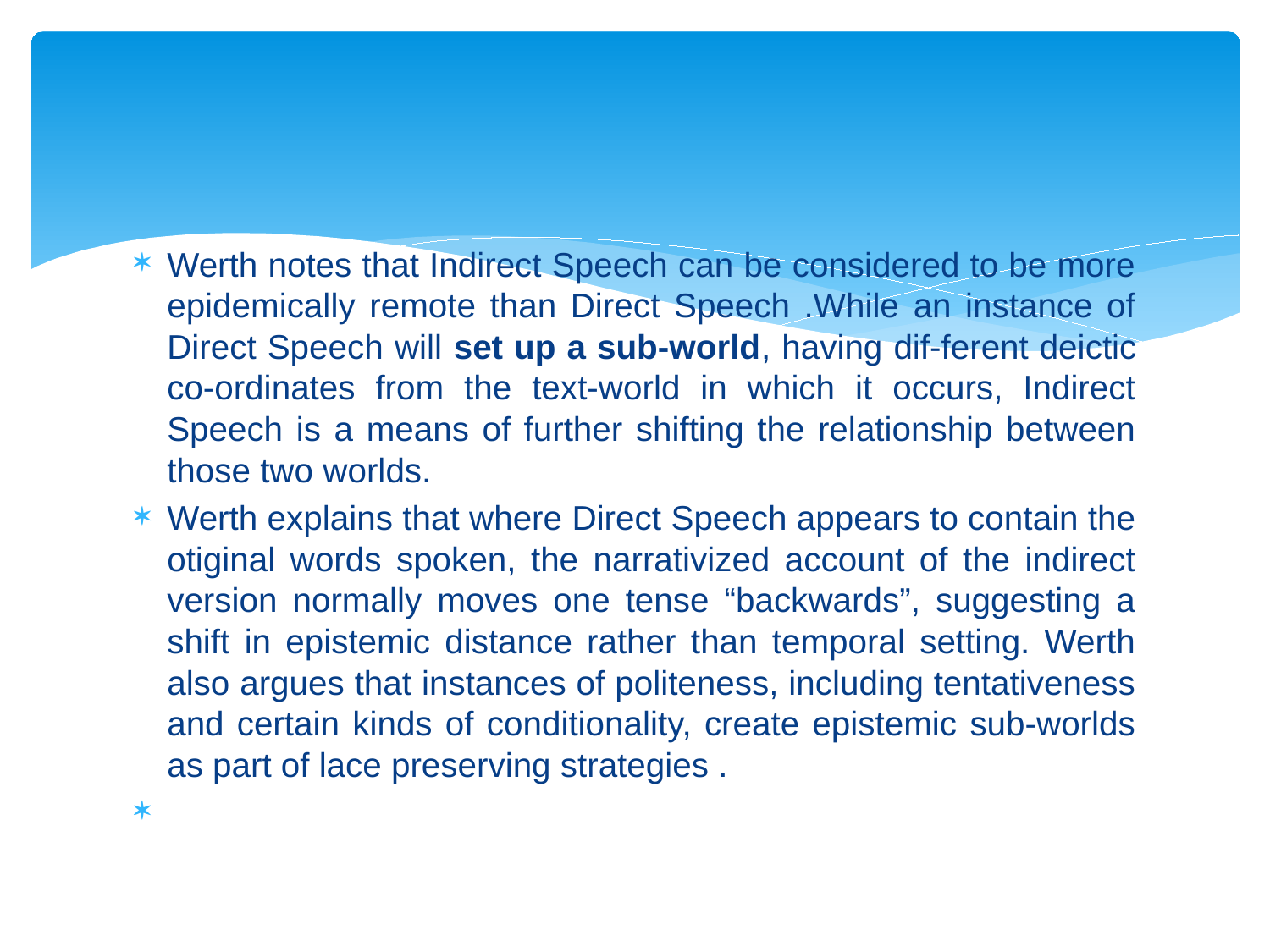

#
Werth notes that Indirect Speech can be considered to be more epidemically remote than Direct Speech .While an instance of Direct Speech will set up a sub-world, having dif-ferent deictic co-ordinates from the text-world in which it occurs, Indirect Speech is a means of further shifting the relationship between those two worlds.
Werth explains that where Direct Speech appears to contain the otiginal words spoken, the narrativized account of the indirect version normally moves one tense “backwards”, suggesting a shift in epistemic distance rather than temporal setting. Werth also argues that instances of politeness, including tentativeness and certain kinds of conditionality, create epistemic sub-worlds as part of lace preserving strategies .